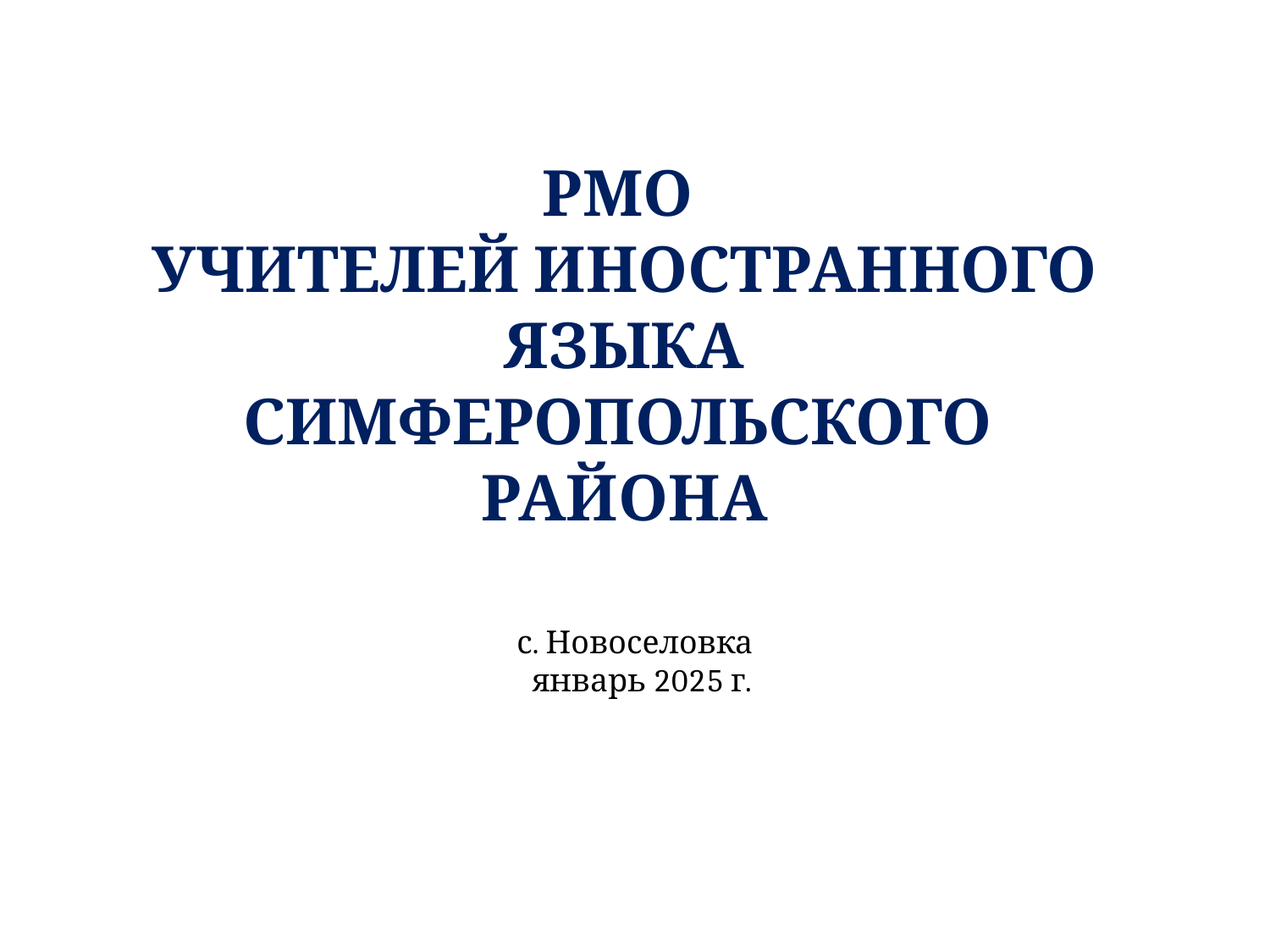

# РМО УЧИТЕЛЕЙ ИНОСТРАННОГО ЯЗЫКА СИМФЕРОПОЛЬСКОГО  РАЙОНА
с. Новоселовка
  январь 2025 г.